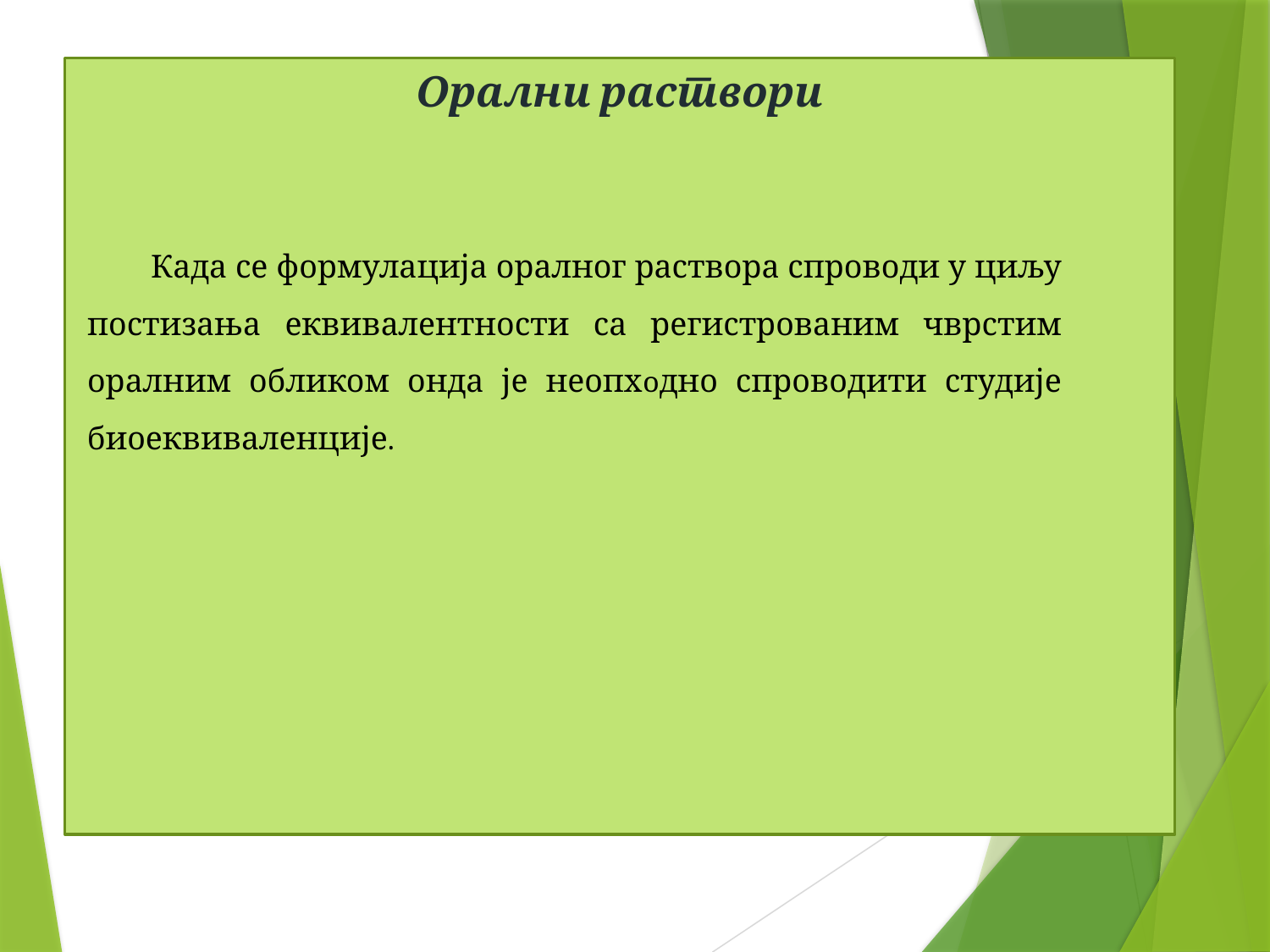

Орални раствори

Када се формулација оралног раствора спроводи у циљу постизања еквивалентности са регистрованим чврстим оралним обликом онда је неопхoдно спроводити студије биоеквиваленције.